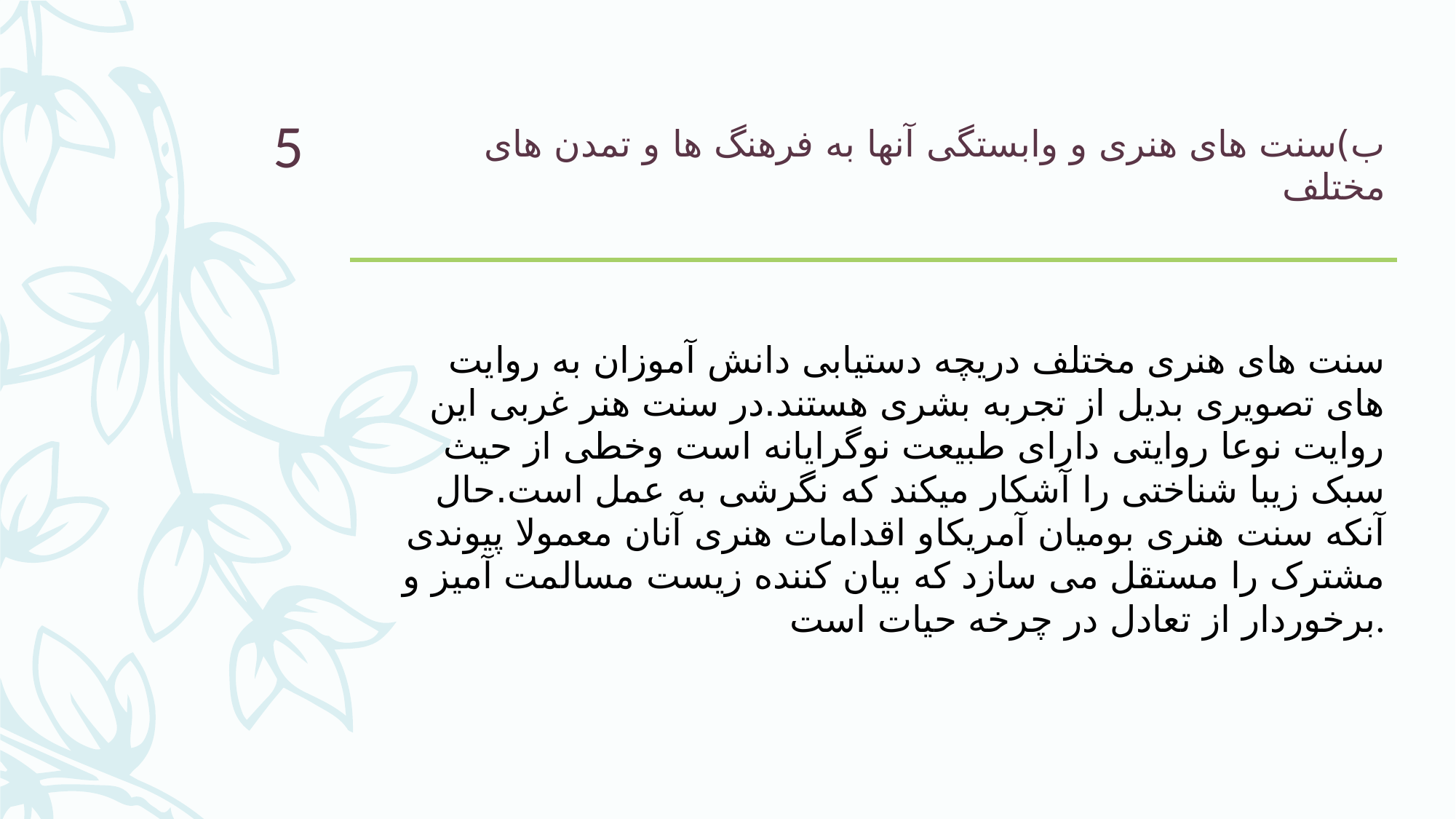

5
# ب)سنت های هنری و وابستگی آنها به فرهنگ ها و تمدن های مختلف سنت های هنری مختلف دریچه دستیابی دانش آموزان به روایت های تصویری بدیل از تجربه بشری هستند.در سنت هنر غربی این روایت نوعا روایتی دارای طبیعت نوگرایانه است وخطی از حیث سبک زیبا شناختی را آشکار میکند که نگرشی به عمل است.حال آنکه سنت هنری بومیان آمریکاو اقدامات هنری آنان معمولا پیوندی مشترک را مستقل می سازد که بیان کننده زیست مسالمت آمیز و برخوردار از تعادل در چرخه حیات است.